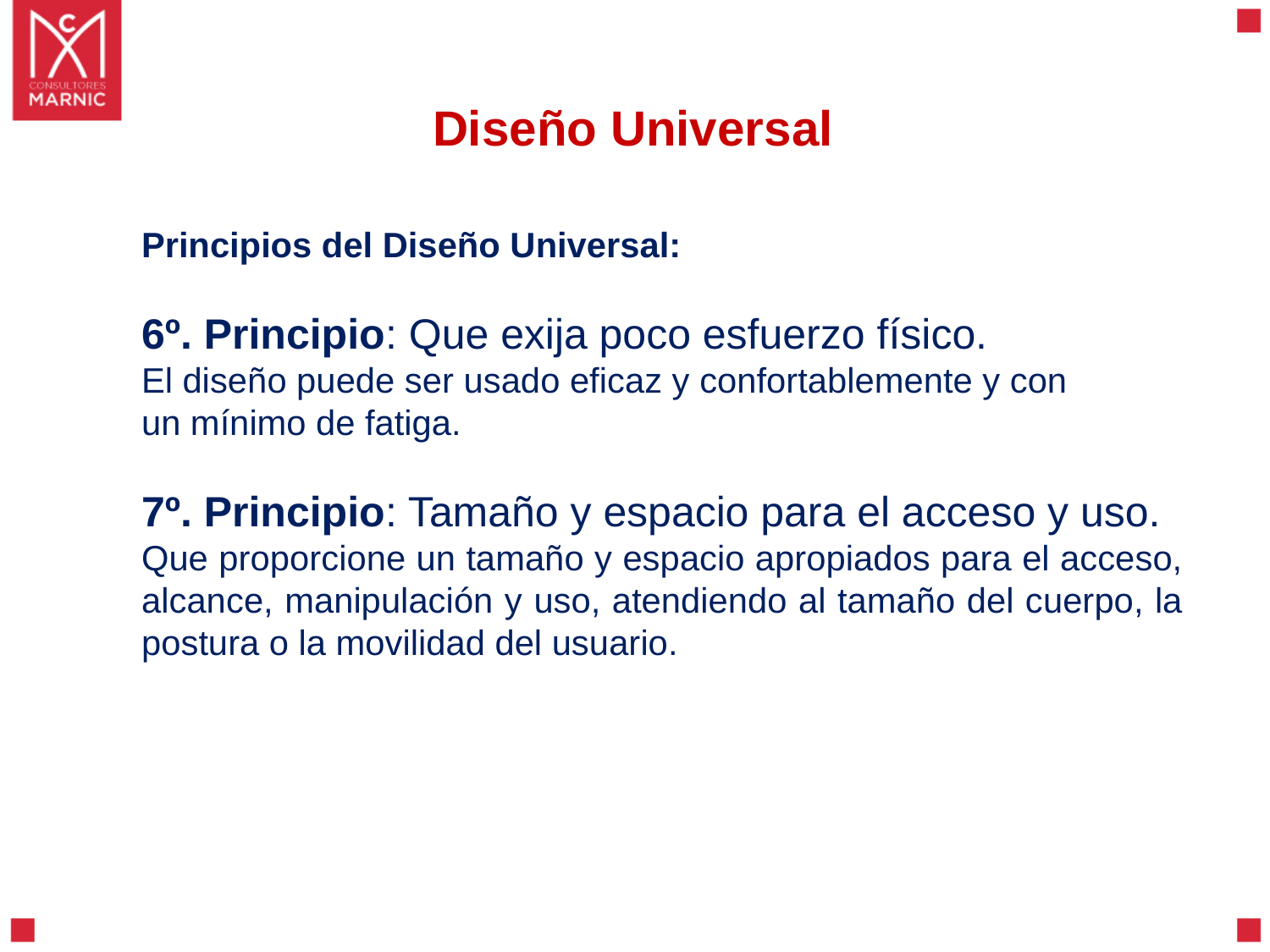

Diseño Universal
Principios del Diseño Universal:

6º. Principio: Que exija poco esfuerzo físico.
El diseño puede ser usado eficaz y confortablemente y con
un mínimo de fatiga.

7º. Principio: Tamaño y espacio para el acceso y uso.
Que proporcione un tamaño y espacio apropiados para el acceso, alcance, manipulación y uso, atendiendo al tamaño del cuerpo, la postura o la movilidad del usuario.